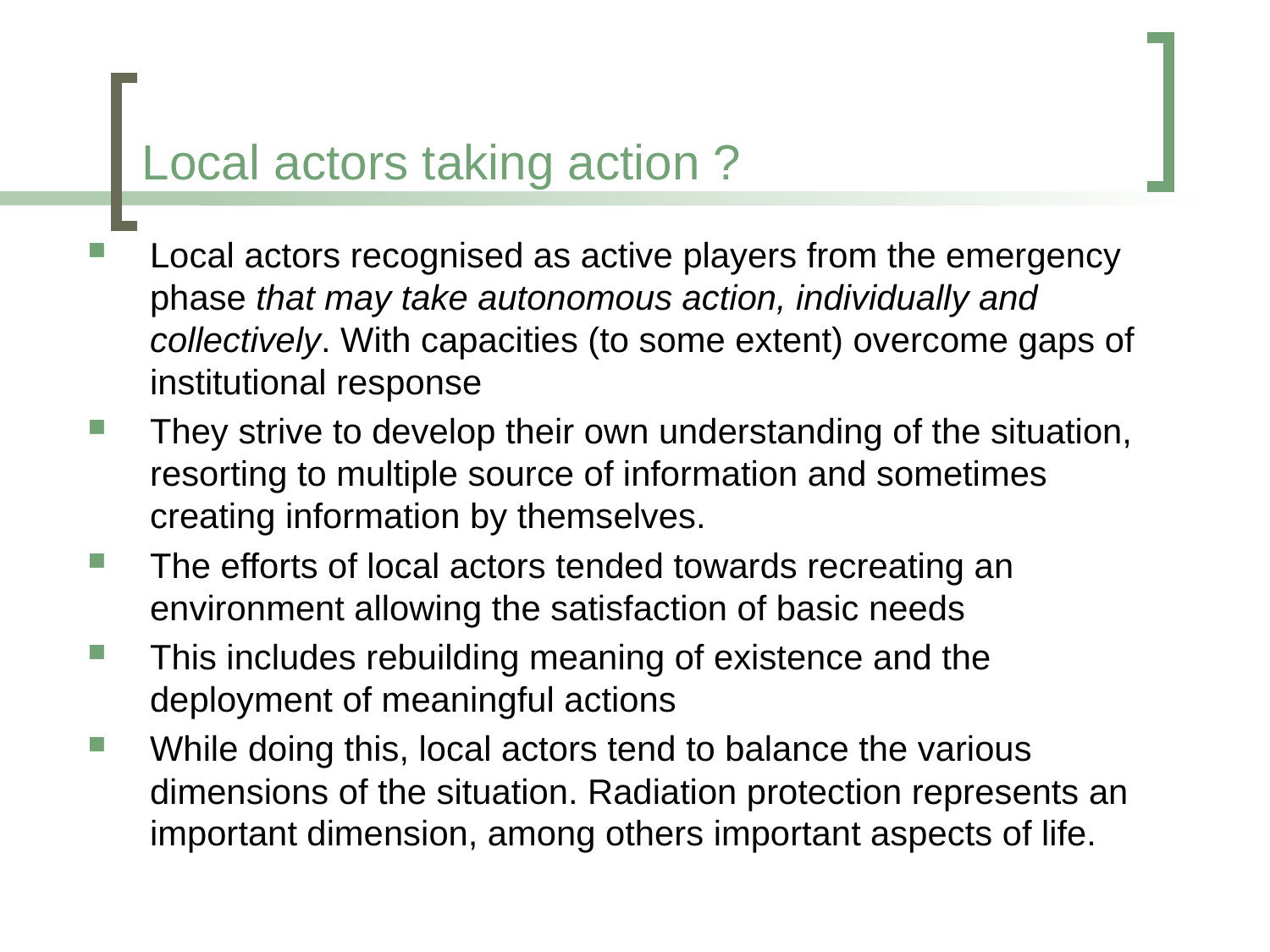

# Local actors taking action ?
Local actors recognised as active players from the emergency phase that may take autonomous action, individually and collectively. With capacities (to some extent) overcome gaps of institutional response
They strive to develop their own understanding of the situation, resorting to multiple source of information and sometimes creating information by themselves.
The efforts of local actors tended towards recreating an environment allowing the satisfaction of basic needs
This includes rebuilding meaning of existence and the deployment of meaningful actions
While doing this, local actors tend to balance the various dimensions of the situation. Radiation protection represents an important dimension, among others important aspects of life.